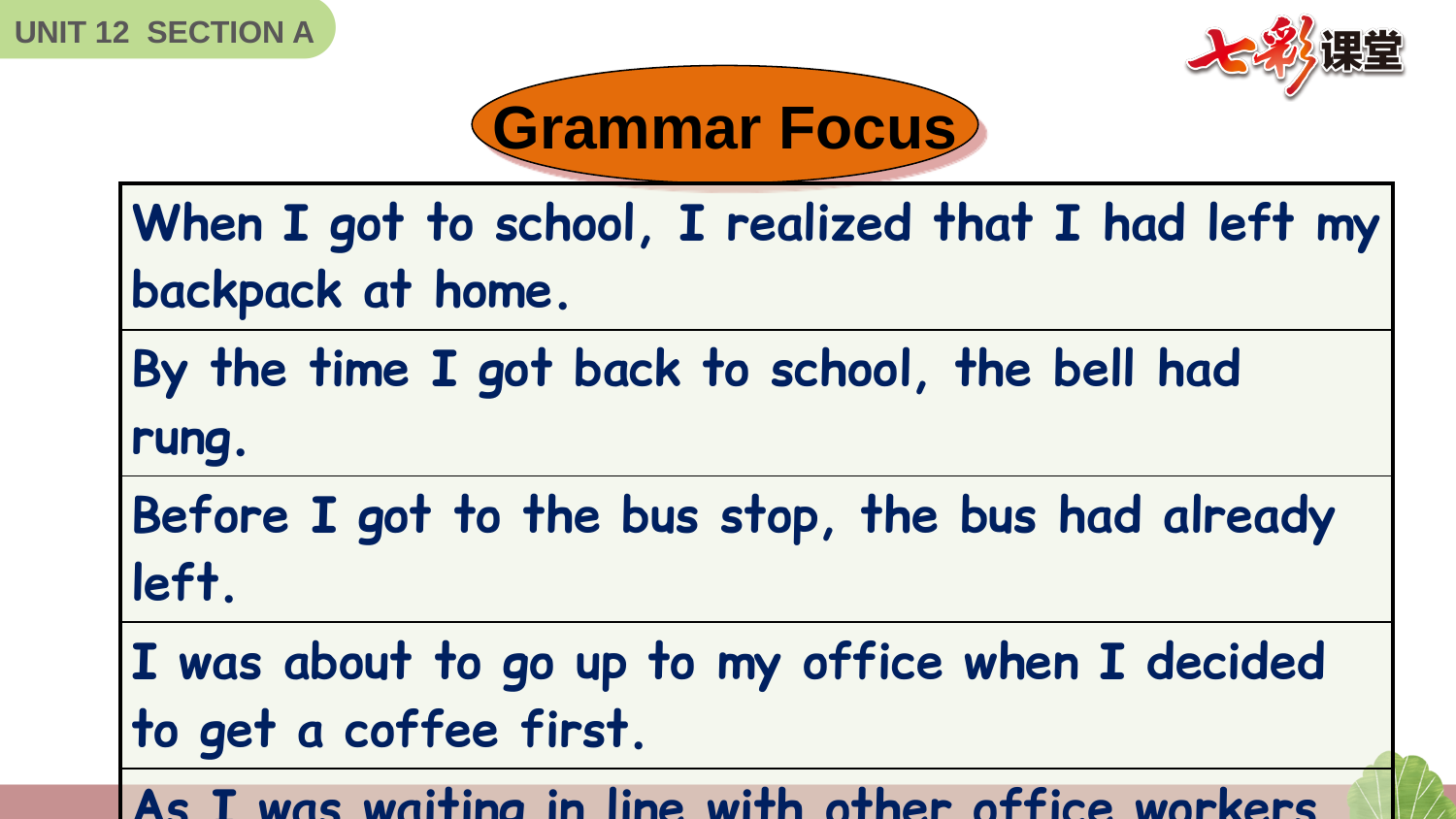

Grammar Focus
| When I got to school, I realized that I had left my backpack at home. |
| --- |
| By the time I got back to school, the bell had rung. |
| Before I got to the bus stop, the bus had already left. |
| I was about to go up to my office when I decided to get a coffee first. |
| As I was waiting in line with other office workers, I heard a loud sound. |